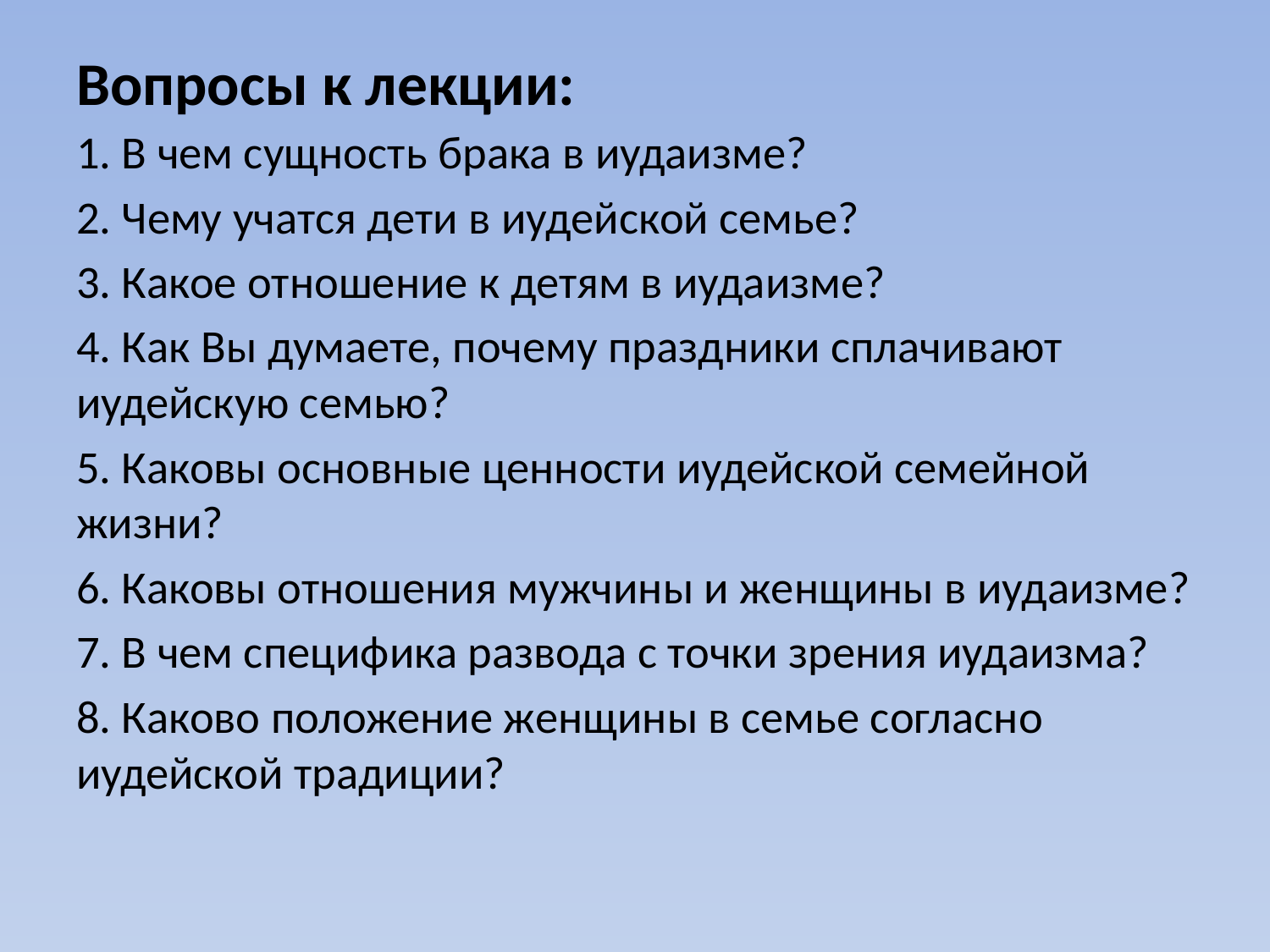

# Вопросы к лекции:
1. В чем сущность брака в иудаизме?
2. Чему учатся дети в иудейской семье?
3. Какое отношение к детям в иудаизме?
4. Как Вы думаете, почему праздники сплачивают иудейскую семью?
5. Каковы основные ценности иудейской семейной жизни?
6. Каковы отношения мужчины и женщины в иудаизме?
7. В чем специфика развода с точки зрения иудаизма?
8. Каково положение женщины в семье согласно иудейской традиции?